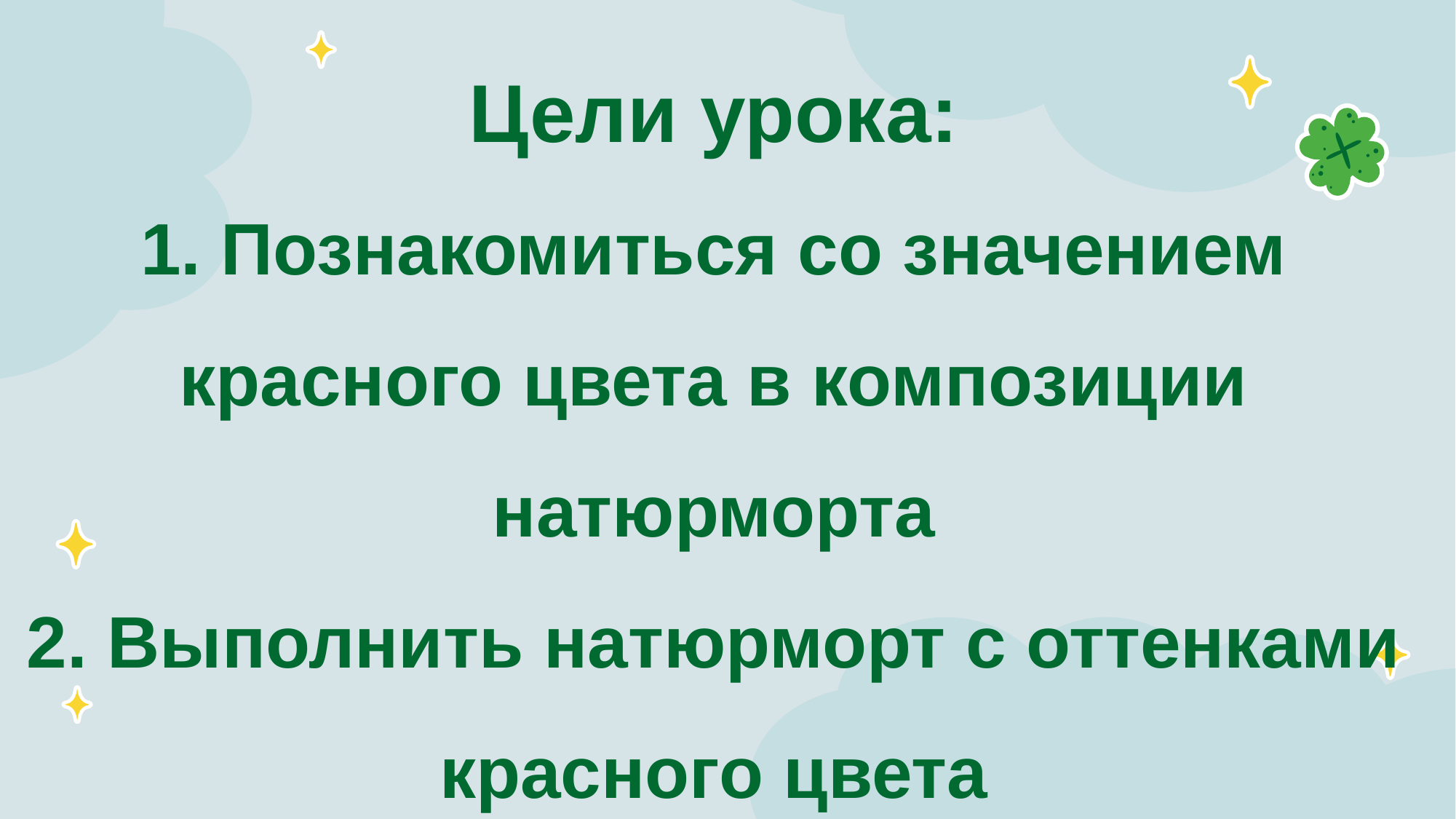

# Цели урока: 1. Познакомиться со значением красного цвета в композиции натюрморта 2. Выполнить натюрморт с оттенками красного цвета